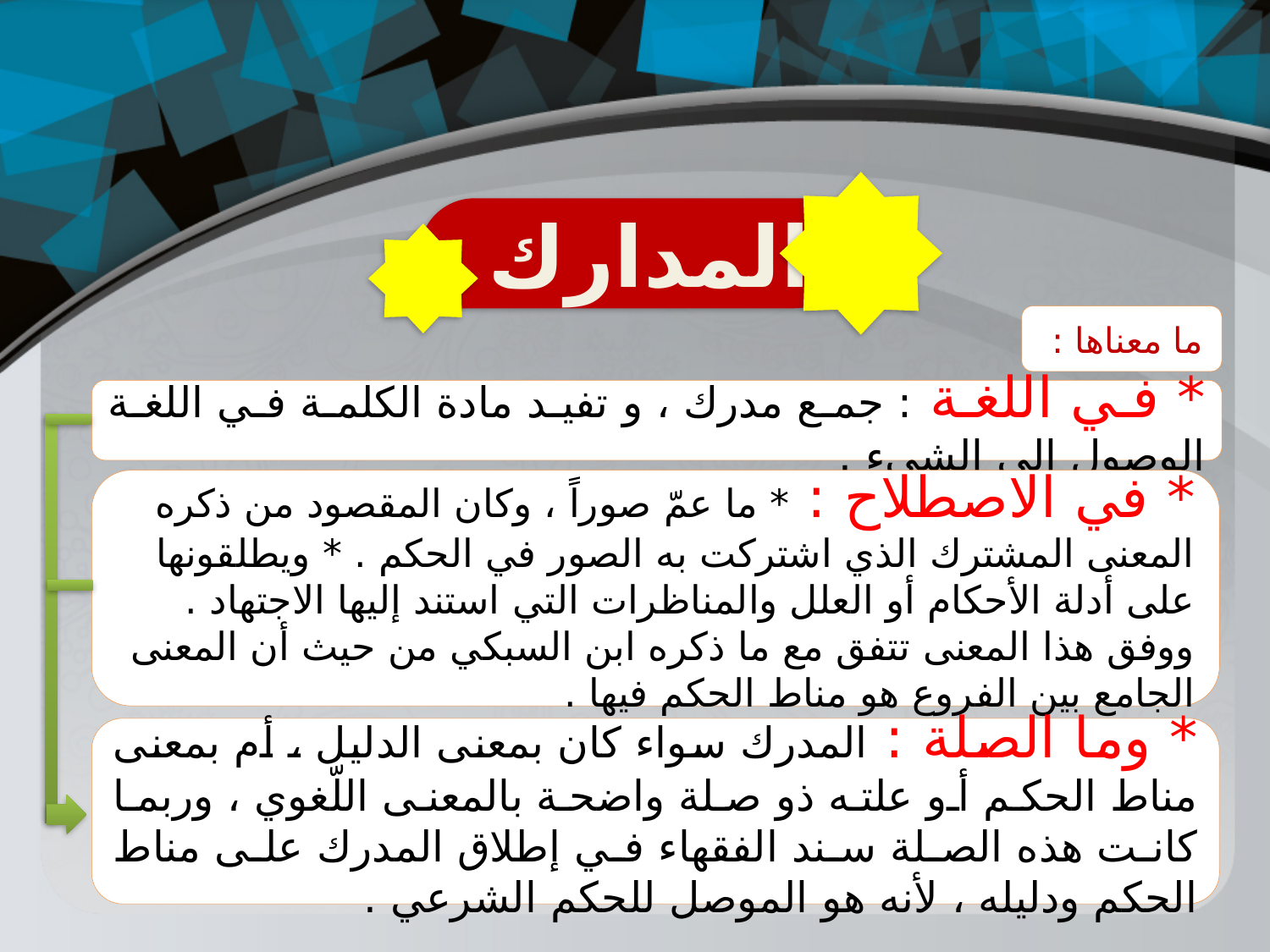

المدارك

ما معناها :
* في اللغة : جمع مدرك ، و تفيد مادة الكلمة في اللغة الوصول إلى الشيء .

* في الاصطلاح : * ما عمّ صوراً ، وكان المقصود من ذكره المعنى المشترك الذي اشتركت به الصور في الحكم . * ويطلقونها على أدلة الأحكام أو العلل والمناظرات التي استند إليها الاجتهاد . ووفق هذا المعنى تتفق مع ما ذكره ابن السبكي من حيث أن المعنى الجامع بين الفروع هو مناط الحكم فيها .
* وما الصلة : المدرك سواء كان بمعنى الدليل ، أم بمعنى مناط الحكم أو علته ذو صلة واضحة بالمعنى اللّغوي ، وربما كانت هذه الصلة سند الفقهاء في إطلاق المدرك على مناط الحكم ودليله ، لأنه هو الموصل للحكم الشرعي .